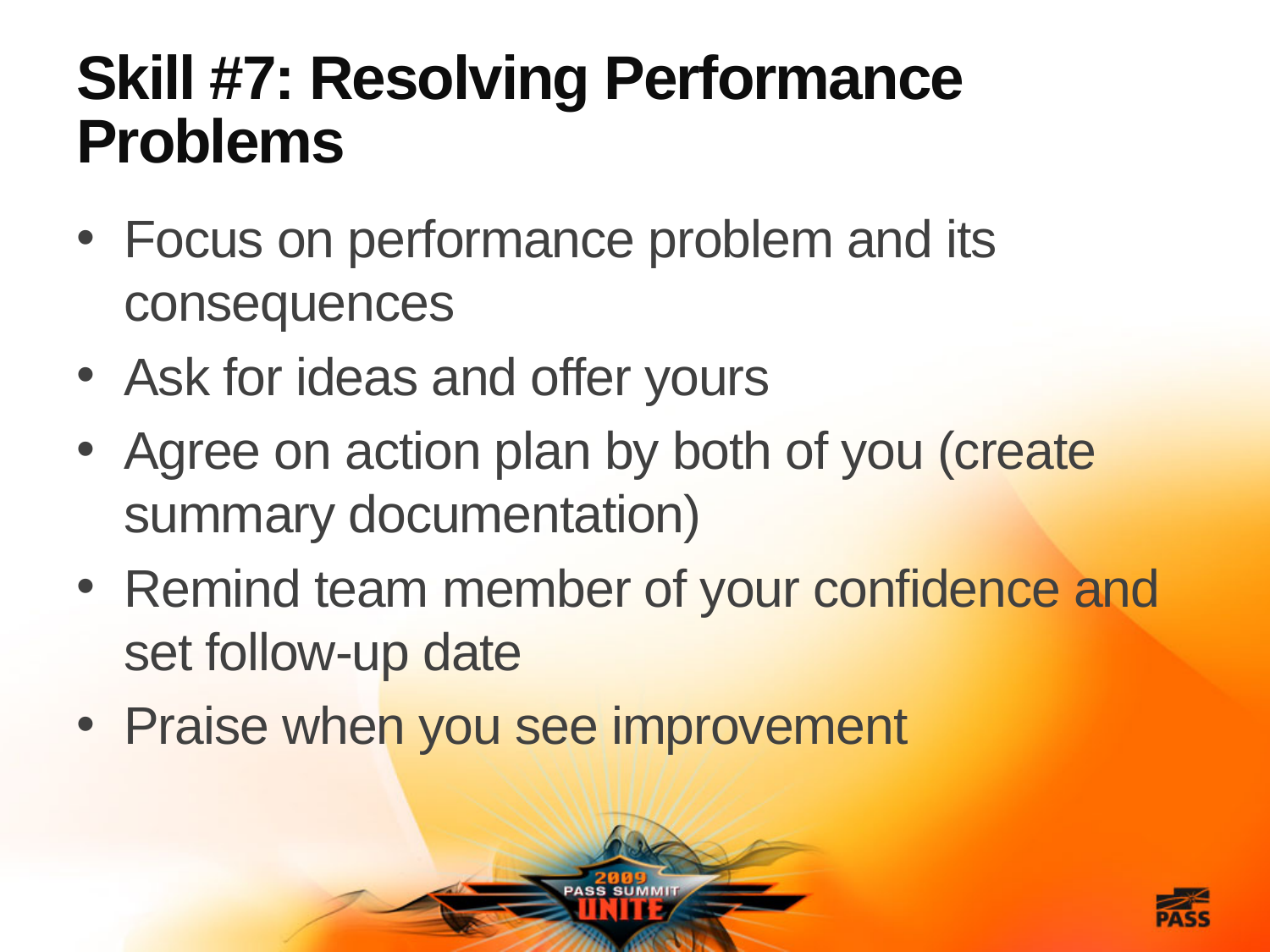

# Skill #7: Resolving Performance Problems
Focus on performance problem and its consequences
Ask for ideas and offer yours
Agree on action plan by both of you (create summary documentation)
Remind team member of your confidence and set follow-up date
Praise when you see improvement